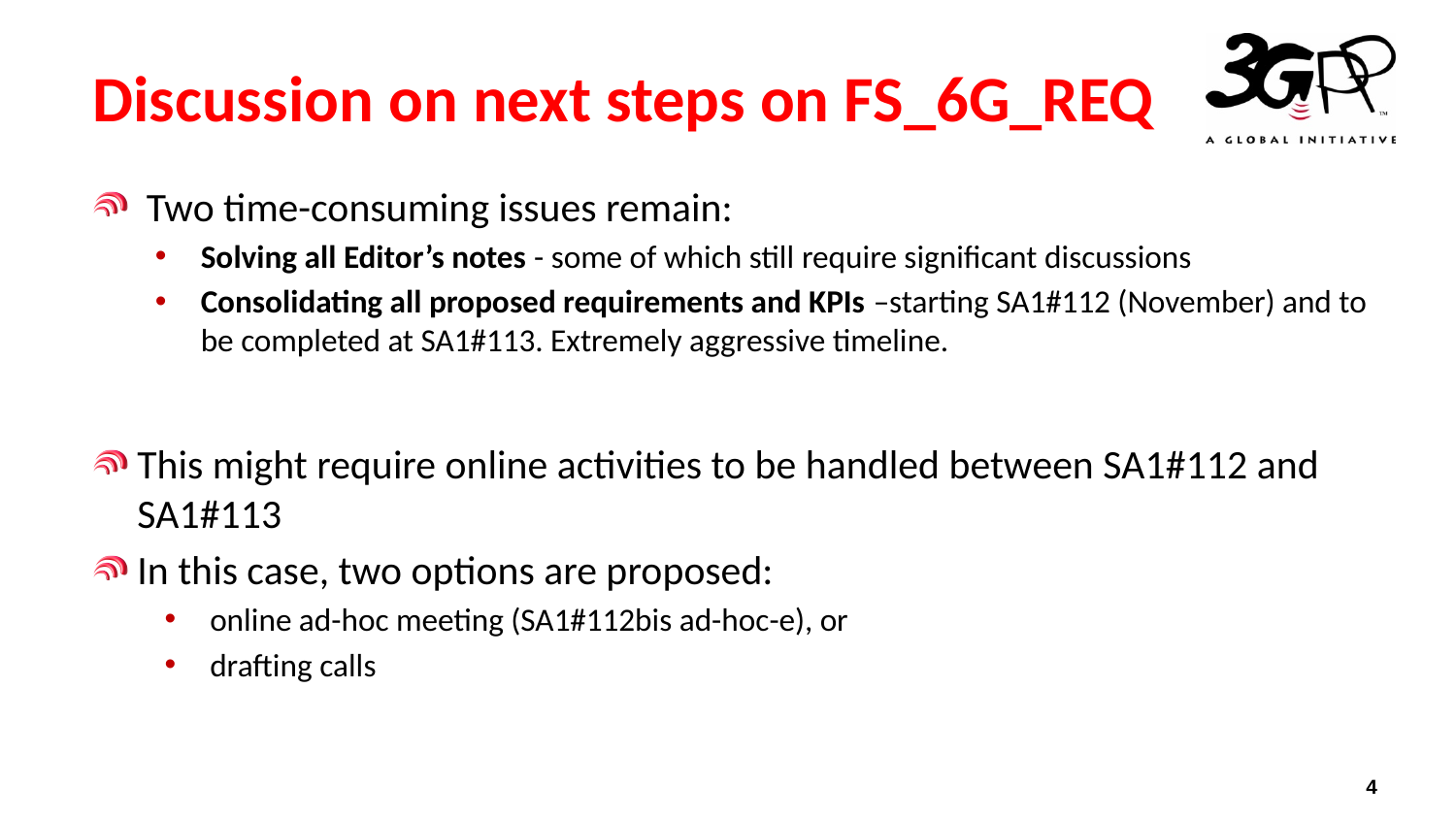

# Discussion on next steps on FS_6G_REQ
Two time-consuming issues remain:
Solving all Editor’s notes - some of which still require significant discussions
Consolidating all proposed requirements and KPIs –starting SA1#112 (November) and to be completed at SA1#113. Extremely aggressive timeline.

This might require online activities to be handled between SA1#112 and SA1#113
In this case, two options are proposed:
online ad-hoc meeting (SA1#112bis ad-hoc-e), or
drafting calls